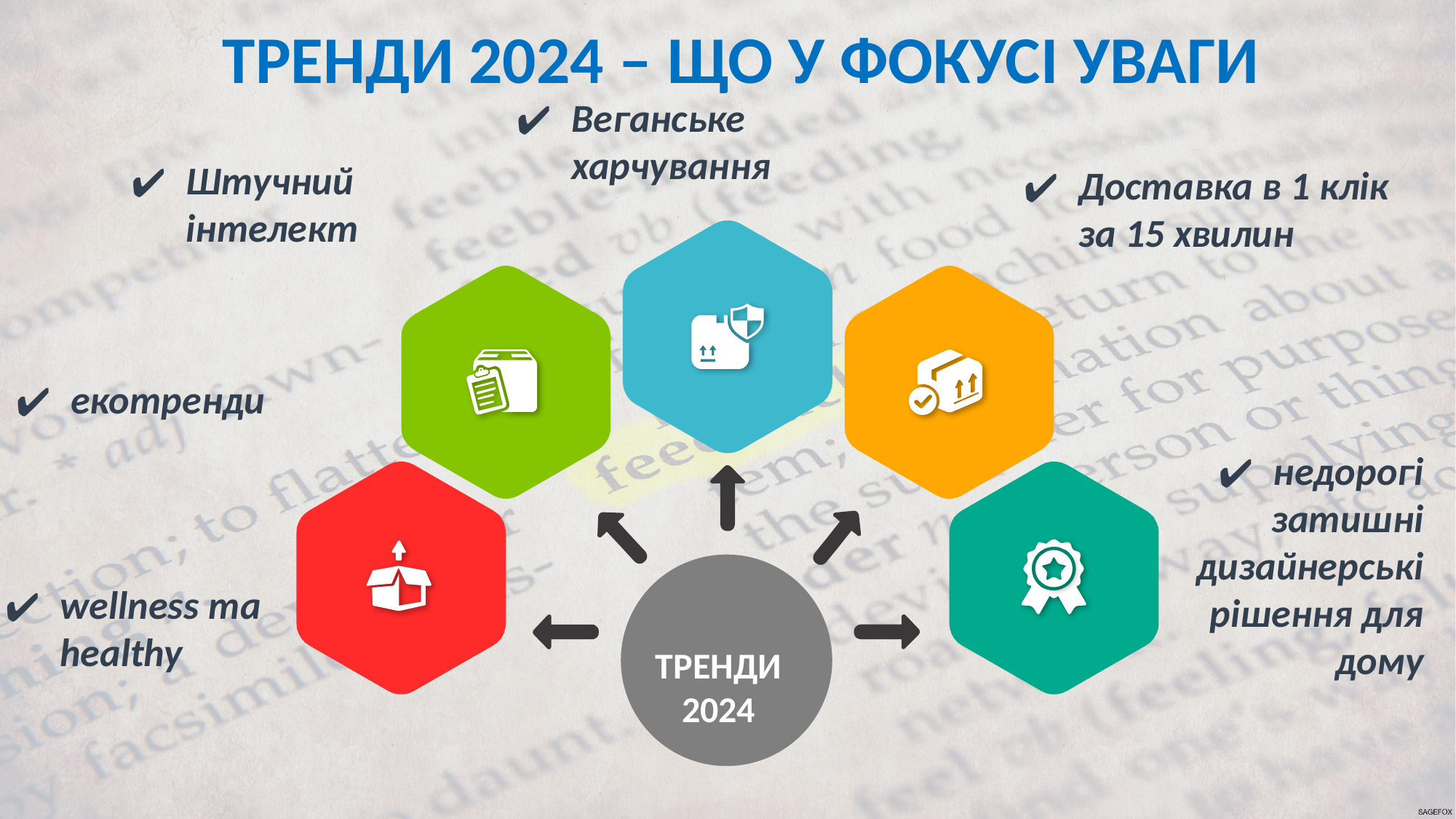

ТРЕНДИ 2024 – ЩО У ФОКУСІ УВАГИ
Веганське харчування
Штучний інтелект
Доставка в 1 клік за 15 хвилин

екотренди
недорогі затишні дизайнерські рішення для дому

ТРЕНДИ 2024
wellness та healthy